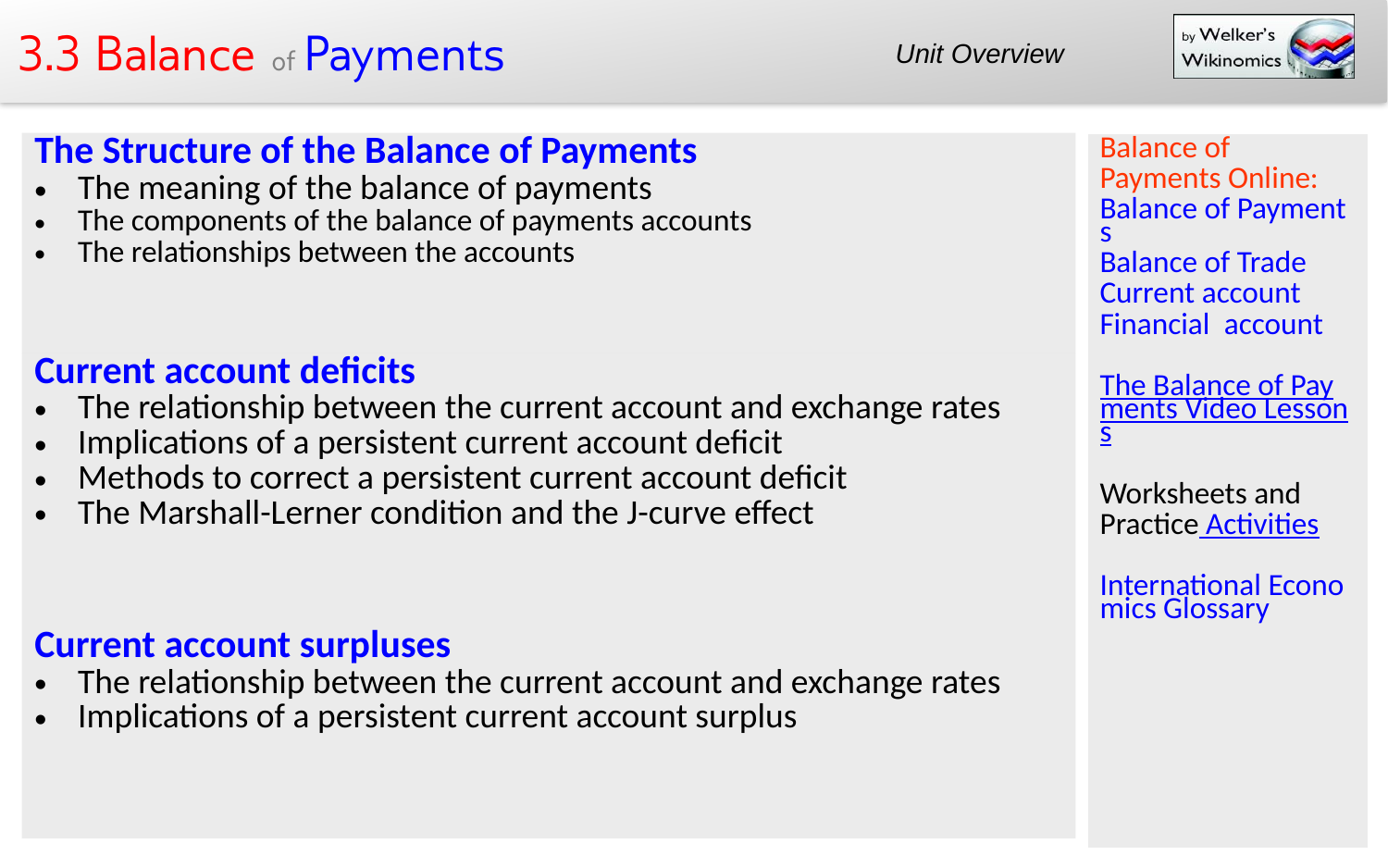

Unit Overview
| The Structure of the Balance of Payments The meaning of the balance of payments The components of the balance of payments accounts The relationships between the accounts |
| --- |
| Current account deficits The relationship between the current account and exchange rates Implications of a persistent current account deficit Methods to correct a persistent current account deficit The Marshall-Lerner condition and the J-curve effect |
| Current account surpluses The relationship between the current account and exchange rates Implications of a persistent current account surplus |
| Balance of Payments Online: Balance of Payments Balance of Trade Current account Financial account The Balance of Payments Video Lessons Worksheets and Practice Activities International Economics Glossary |
| --- |